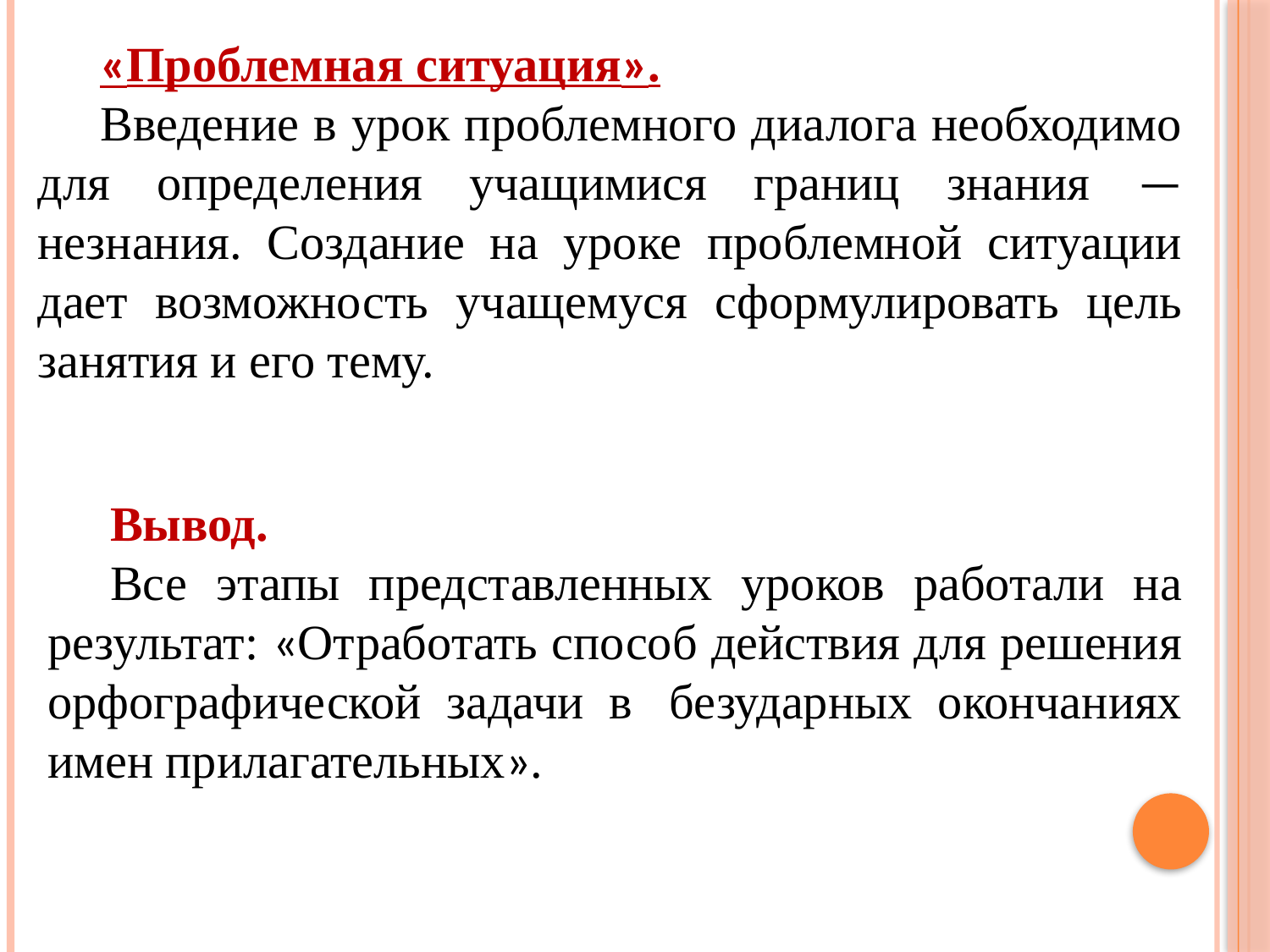

«Проблемная ситуация».
Введение в урок проблемного диалога необходимо для определения учащимися границ знания — незнания. Создание на уроке проблемной ситуации дает возможность учащемуся сформулировать цель занятия и его тему.
Вывод.
Все этапы представленных уроков работали на результат: «Отработать способ действия для решения орфографической задачи в  безударных окончаниях имен прилагательных».